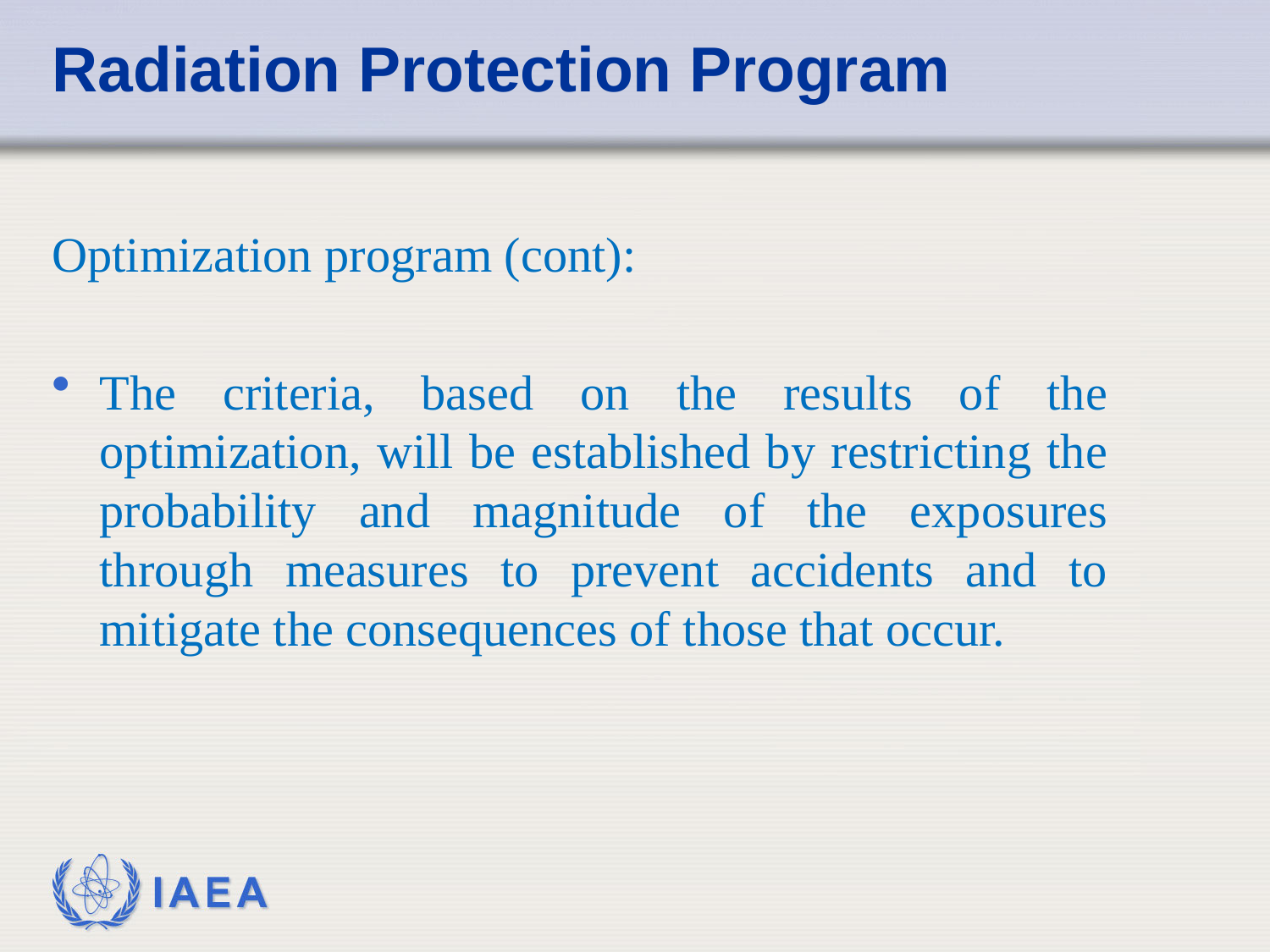

# Radiation Protection Program
Optimization program (cont):

The criteria, based on the results of the optimization, will be established by restricting the probability and magnitude of the exposures through measures to prevent accidents and to mitigate the consequences of those that occur.